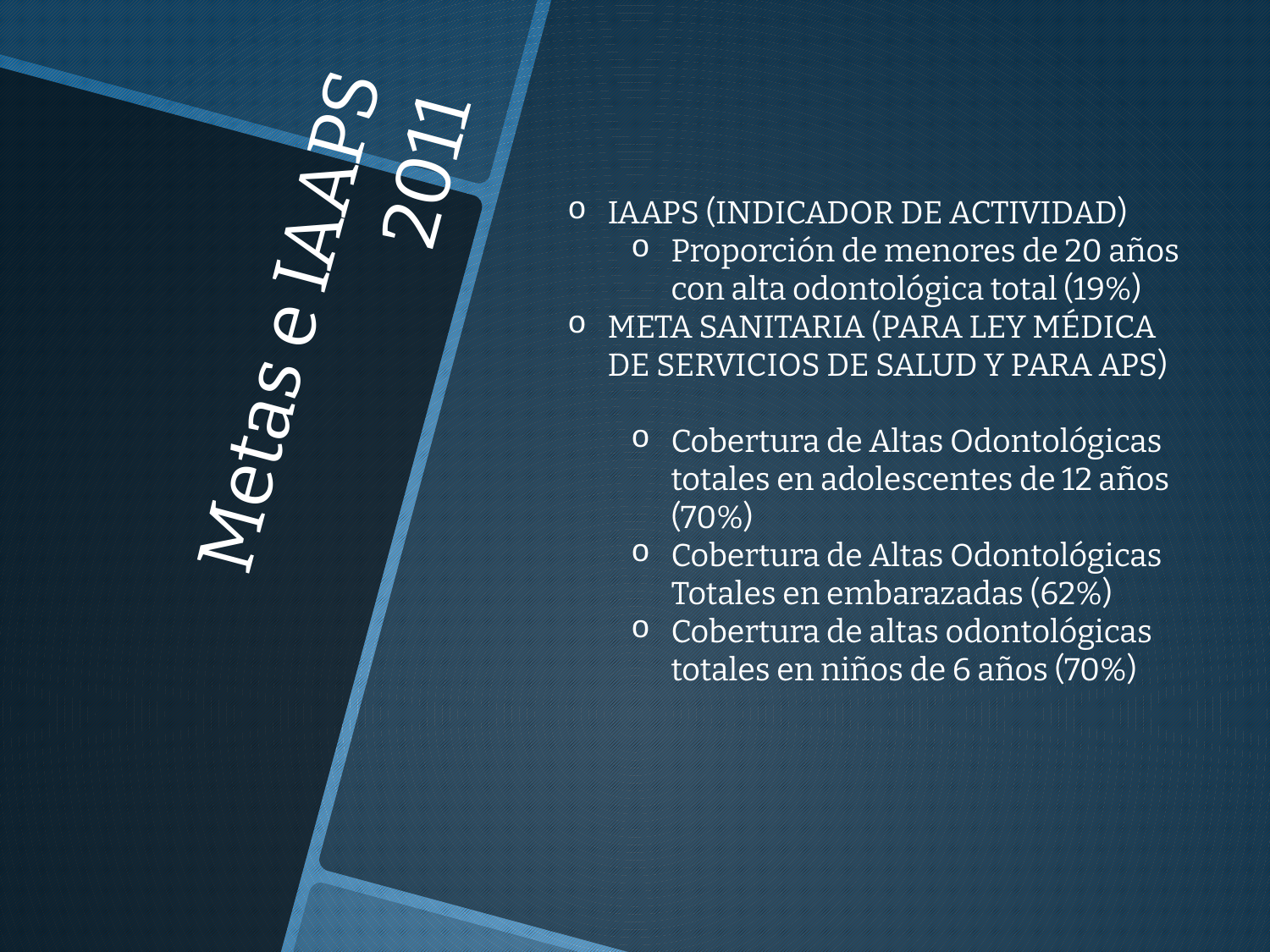

IAAPS (INDICADOR DE ACTIVIDAD)
Proporción de menores de 20 años con alta odontológica total (19%)
META SANITARIA (PARA LEY MÉDICA DE SERVICIOS DE SALUD Y PARA APS)

Cobertura de Altas Odontológicas totales en adolescentes de 12 años (70%)
Cobertura de Altas Odontológicas Totales en embarazadas (62%)
Cobertura de altas odontológicas totales en niños de 6 años (70%)
# Metas e IAAPS 2011